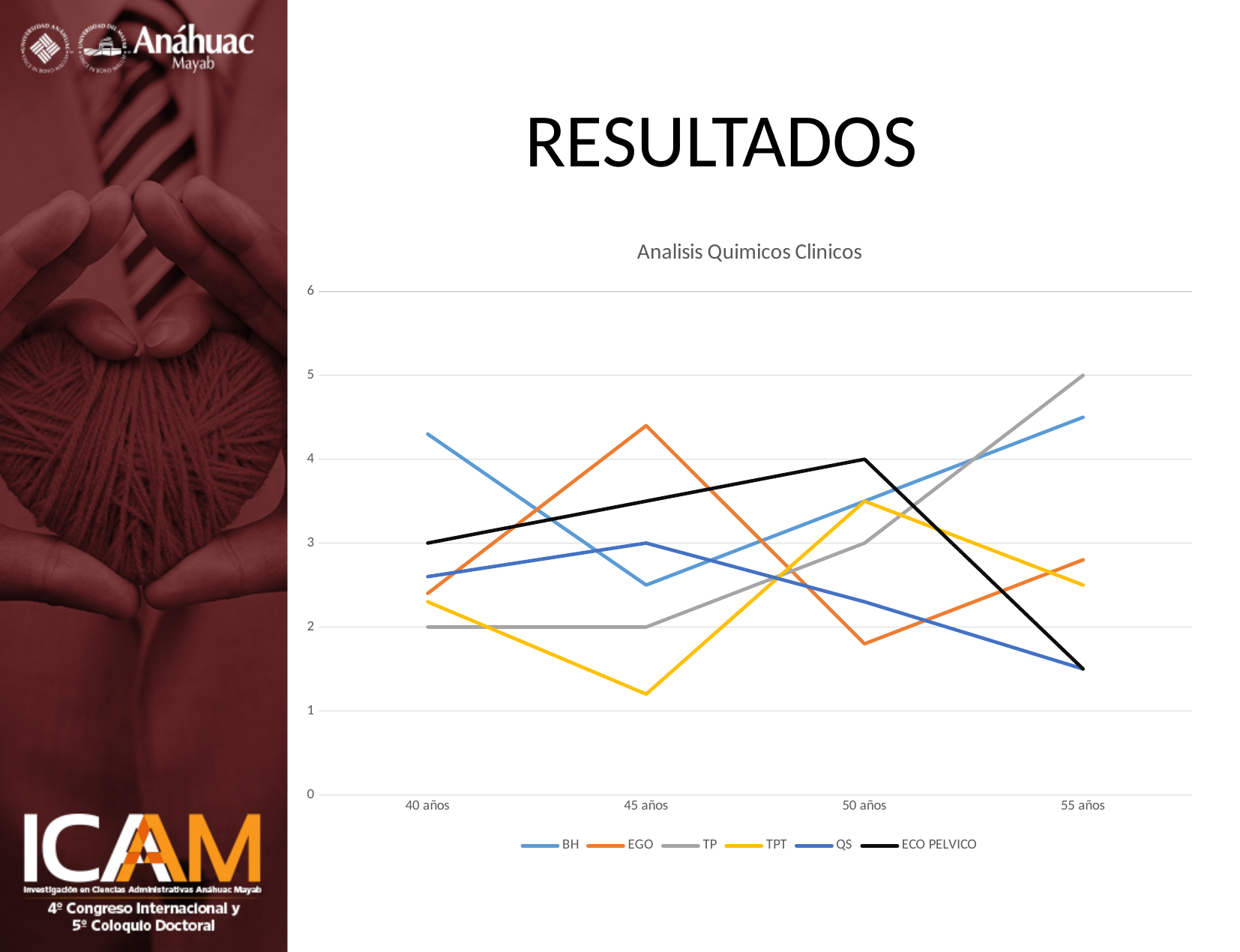

# RESULTADOS

### Chart: Analisis Quimicos Clinicos

| Category | BH | EGO | TP | TPT | QS | ECO PELVICO |
|---|---|---|---|---|---|---|
| 40 años | 4.3 | 2.4 | 2.0 | 2.3 | 2.6 | 3.0 |
| 45 años | 2.5 | 4.4 | 2.0 | 1.2 | 3.0 | 3.5 |
| 50 años | 3.5 | 1.8 | 3.0 | 3.5 | 2.3 | 4.0 |
| 55 años | 4.5 | 2.8 | 5.0 | 2.5 | 1.5 | 1.5 |